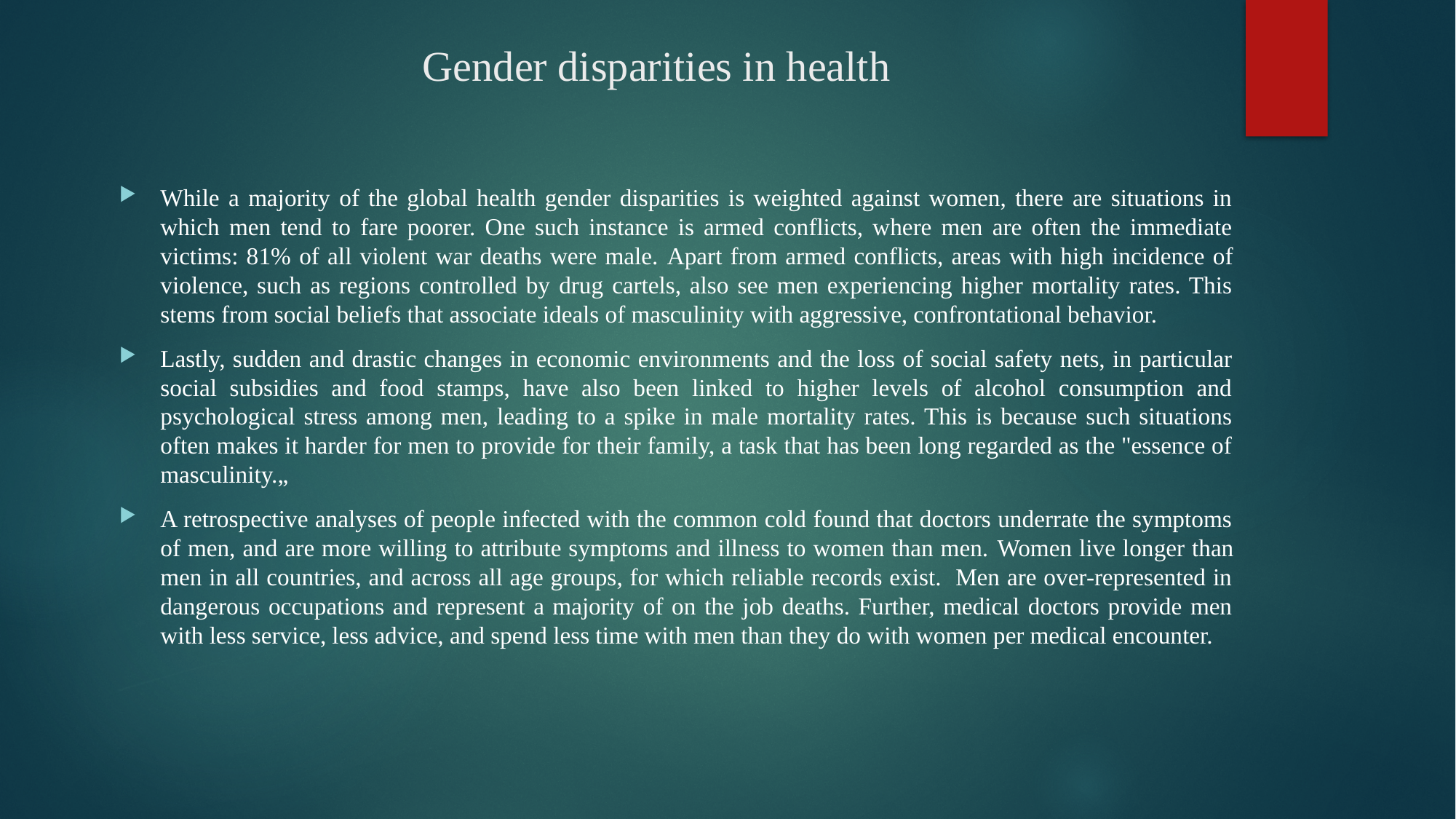

# Gender disparities in health
While a majority of the global health gender disparities is weighted against women, there are situations in which men tend to fare poorer. One such instance is armed conflicts, where men are often the immediate victims: 81% of all violent war deaths were male. Apart from armed conflicts, areas with high incidence of violence, such as regions controlled by drug cartels, also see men experiencing higher mortality rates. This stems from social beliefs that associate ideals of masculinity with aggressive, confrontational behavior.
Lastly, sudden and drastic changes in economic environments and the loss of social safety nets, in particular social subsidies and food stamps, have also been linked to higher levels of alcohol consumption and psychological stress among men, leading to a spike in male mortality rates. This is because such situations often makes it harder for men to provide for their family, a task that has been long regarded as the "essence of masculinity.„
A retrospective analyses of people infected with the common cold found that doctors underrate the symptoms of men, and are more willing to attribute symptoms and illness to women than men. Women live longer than men in all countries, and across all age groups, for which reliable records exist.  Men are over-represented in dangerous occupations and represent a majority of on the job deaths. Further, medical doctors provide men with less service, less advice, and spend less time with men than they do with women per medical encounter.